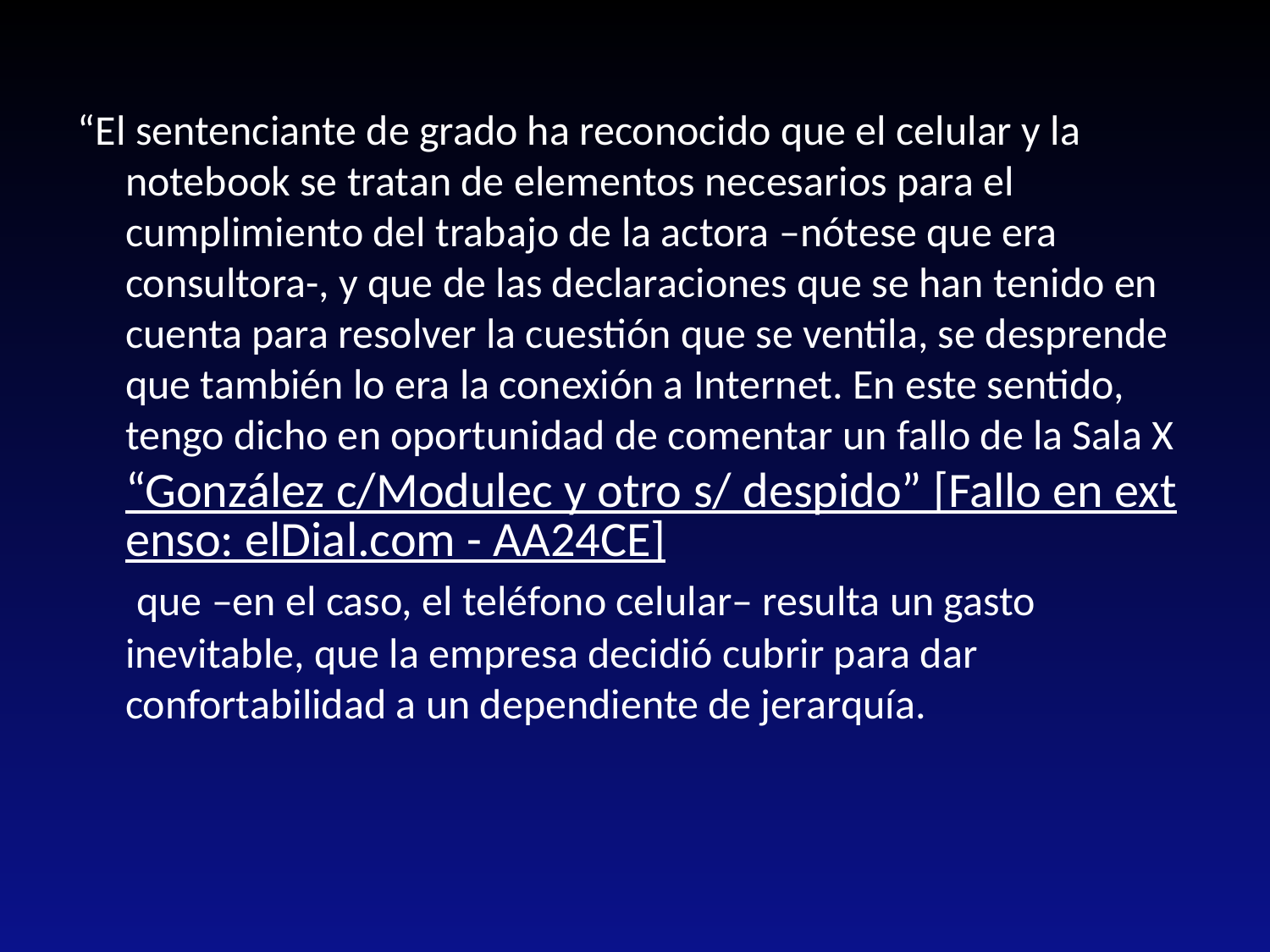

“El sentenciante de grado ha reconocido que el celular y la notebook se tratan de elementos necesarios para el cumplimiento del trabajo de la actora –nótese que era consultora-, y que de las declaraciones que se han tenido en cuenta para resolver la cuestión que se ventila, se desprende que también lo era la conexión a Internet. En este sentido, tengo dicho en oportunidad de comentar un fallo de la Sala X “González c/Modulec y otro s/ despido” [Fallo en extenso: elDial.com - AA24CE] que –en el caso, el teléfono celular– resulta un gasto inevitable, que la empresa decidió cubrir para dar confortabilidad a un dependiente de jerarquía.